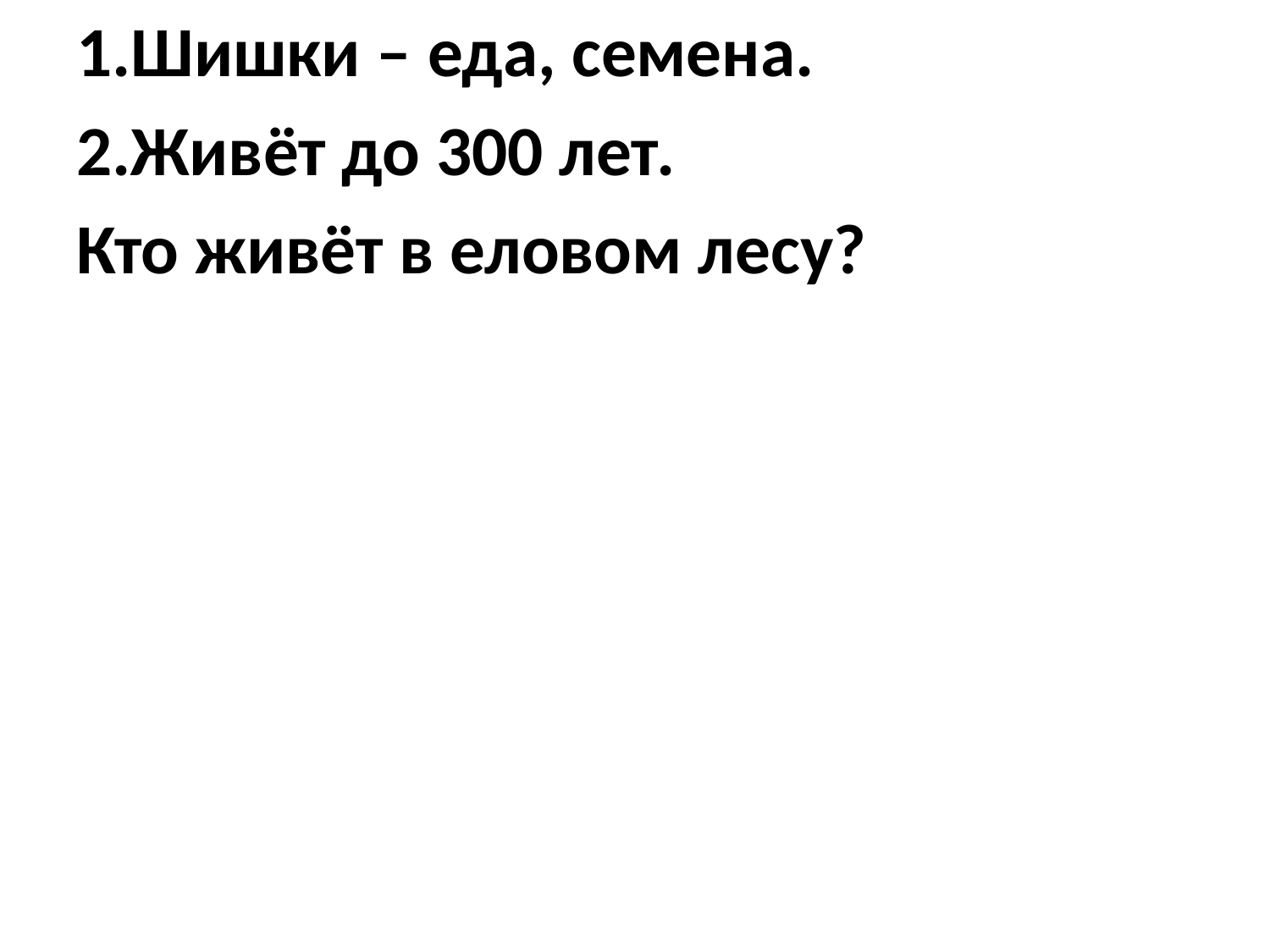

1.Шишки – еда, семена.
2.Живёт до 300 лет.
Кто живёт в еловом лесу?
#